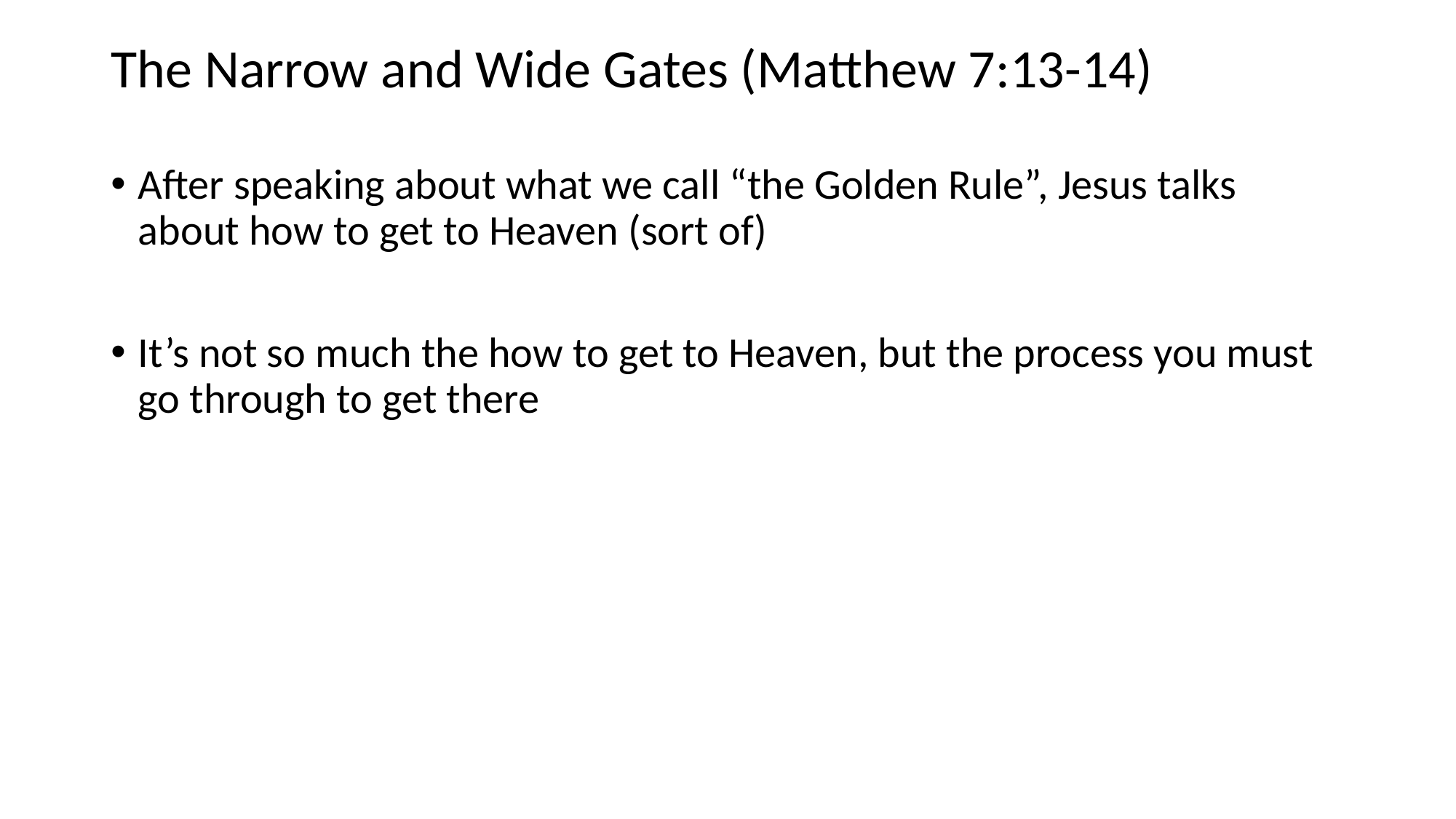

# The Narrow and Wide Gates (Matthew 7:13-14)

After speaking about what we call “the Golden Rule”, Jesus talks about how to get to Heaven (sort of)

It’s not so much the how to get to Heaven, but the process you must go through to get there